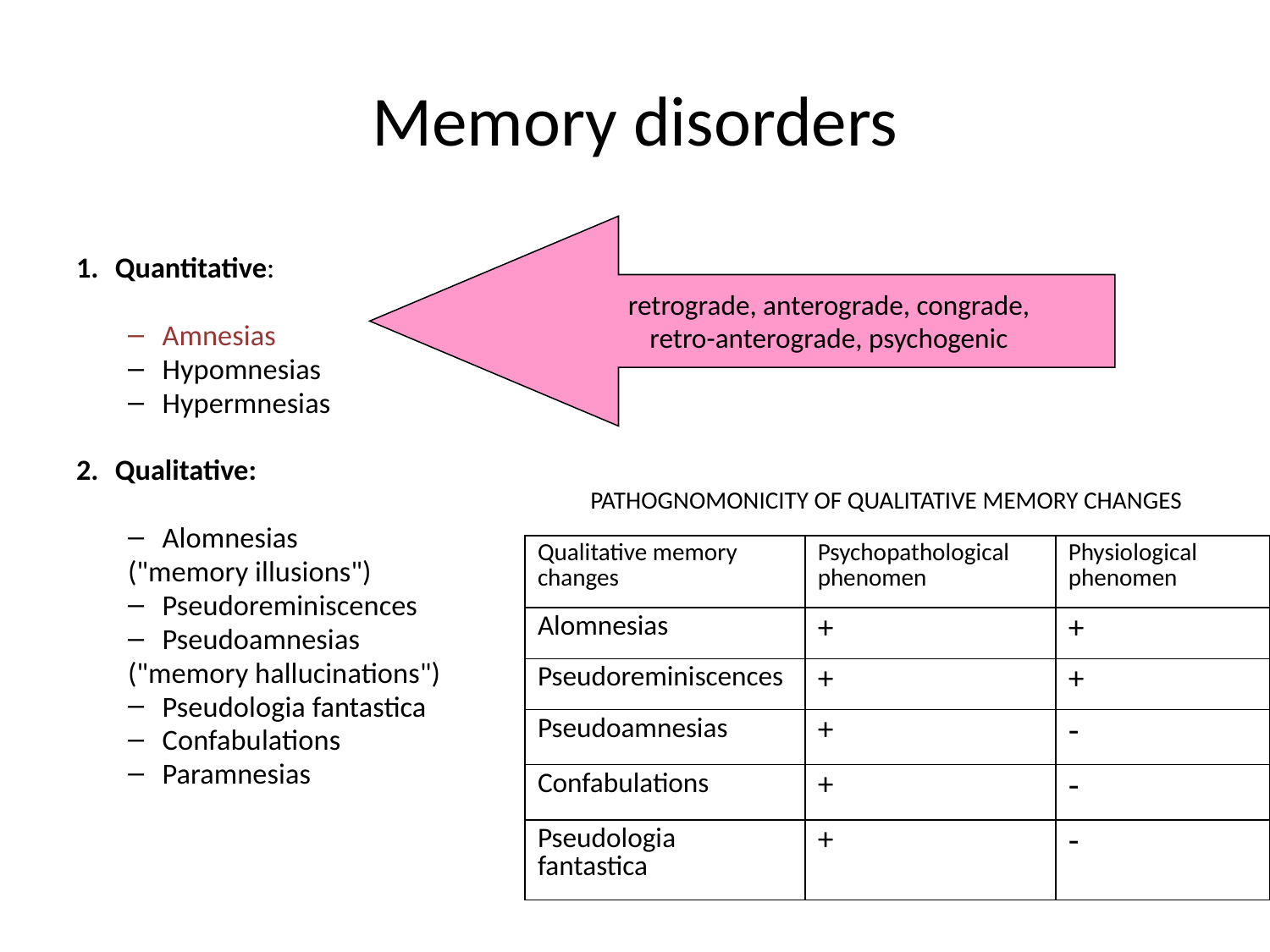

# Memory disorders

retrograde, anterograde, congrade,
retro-anterograde, psychogenic

Quantitative:

Amnesias
Hypomnesias
Hypermnesias

Qualitative:

Alomnesias
("memory illusions")
Pseudoreminiscences
Pseudoamnesias
("memory hallucinations")
Pseudologia fantastica
Confabulations
Paramnesias
PATHOGNOMONICITY OF QUALITATIVE MEMORY CHANGES

| Qualitative memory changes | Psychopathological phenomen | Physiological phenomen |
| --- | --- | --- |
| Alomnesias | + | + |
| Pseudoreminiscences | + | + |
| Pseudoamnesias | + | - |
| Confabulations | + | - |
| Pseudologia fantastica | + | - |